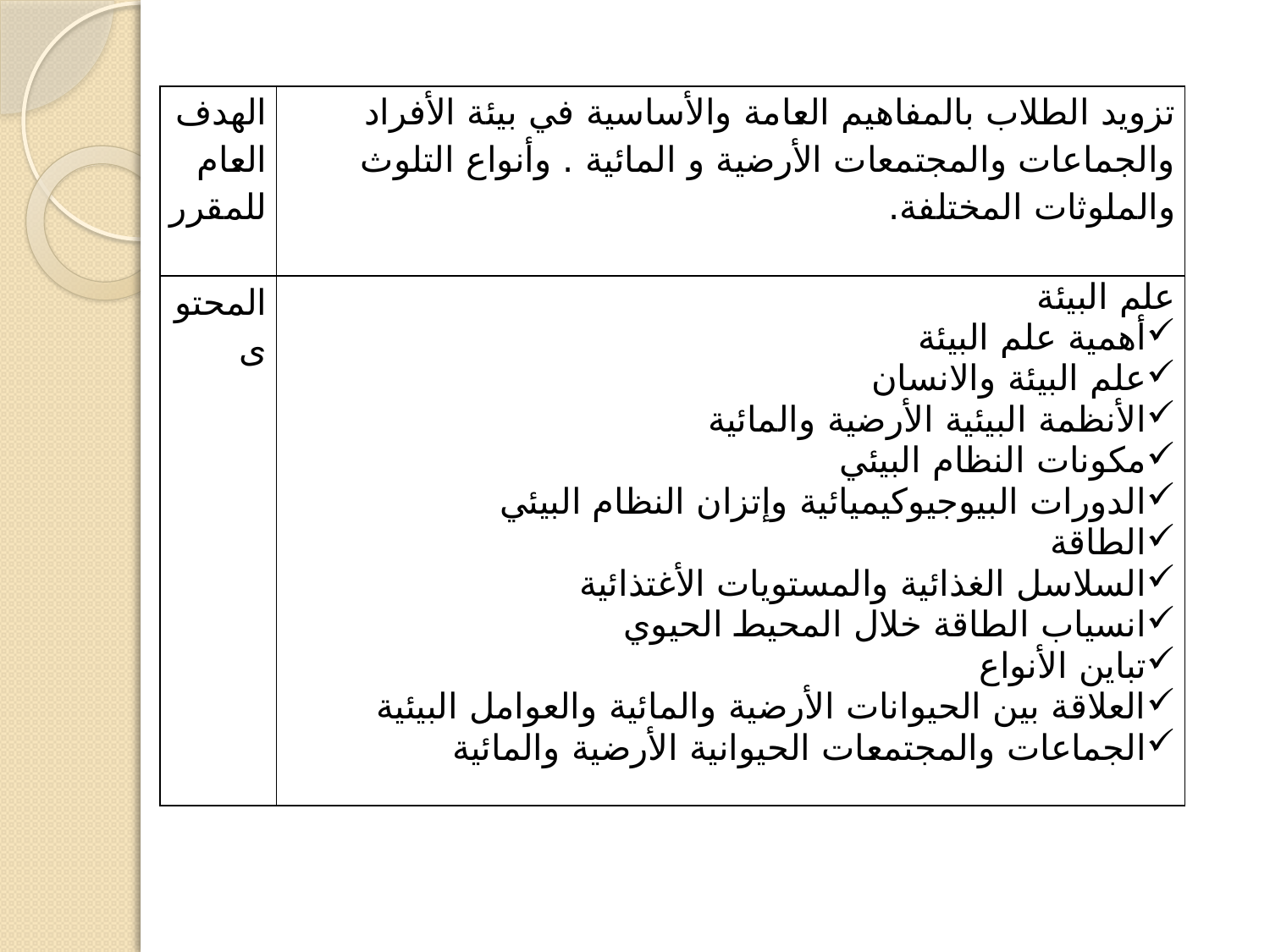

| الهدف العام للمقرر | تزويد الطلاب بالمفاهيم العامة والأساسية في بيئة الأفراد والجماعات والمجتمعات الأرضية و المائية . وأنواع التلوث والملوثات المختلفة. |
| --- | --- |
| المحتوى | علم البيئة أهمية علم البيئة علم البيئة والانسان الأنظمة البيئية الأرضية والمائية مكونات النظام البيئي الدورات البيوجيوكيميائية وإتزان النظام البيئي الطاقة السلاسل الغذائية والمستويات الأغتذائية انسياب الطاقة خلال المحيط الحيوي تباين الأنواع العلاقة بين الحيوانات الأرضية والمائية والعوامل البيئية الجماعات والمجتمعات الحيوانية الأرضية والمائية |